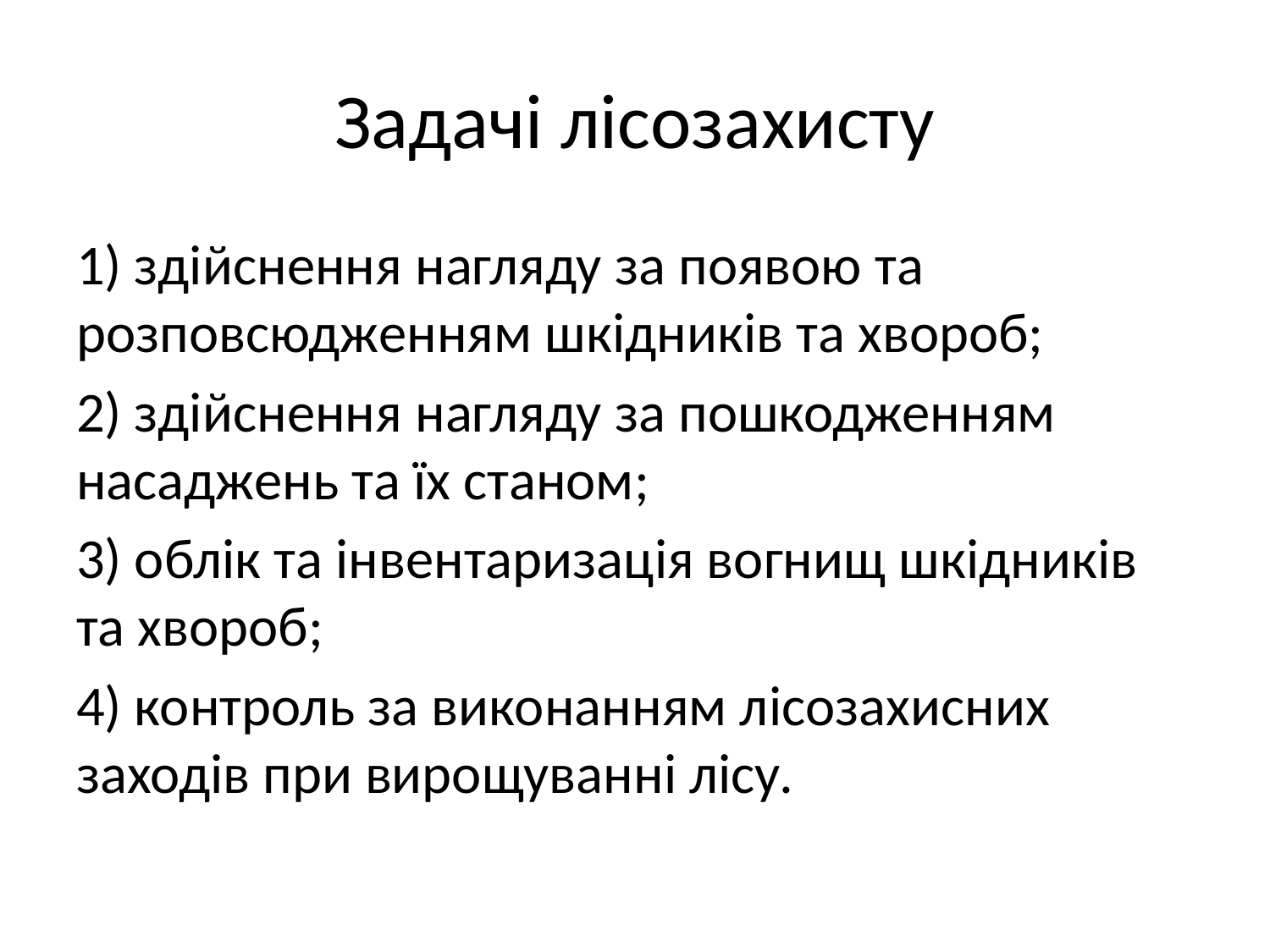

# Задачі лісозахисту
1) здійснення нагляду за появою та розповсюдженням шкідників та хвороб;
2) здійснення нагляду за пошкодженням насаджень та їх станом;
3) облік та інвентаризація вогнищ шкідників та хвороб;
4) контроль за виконанням лісозахисних заходів при вирощуванні лісу.